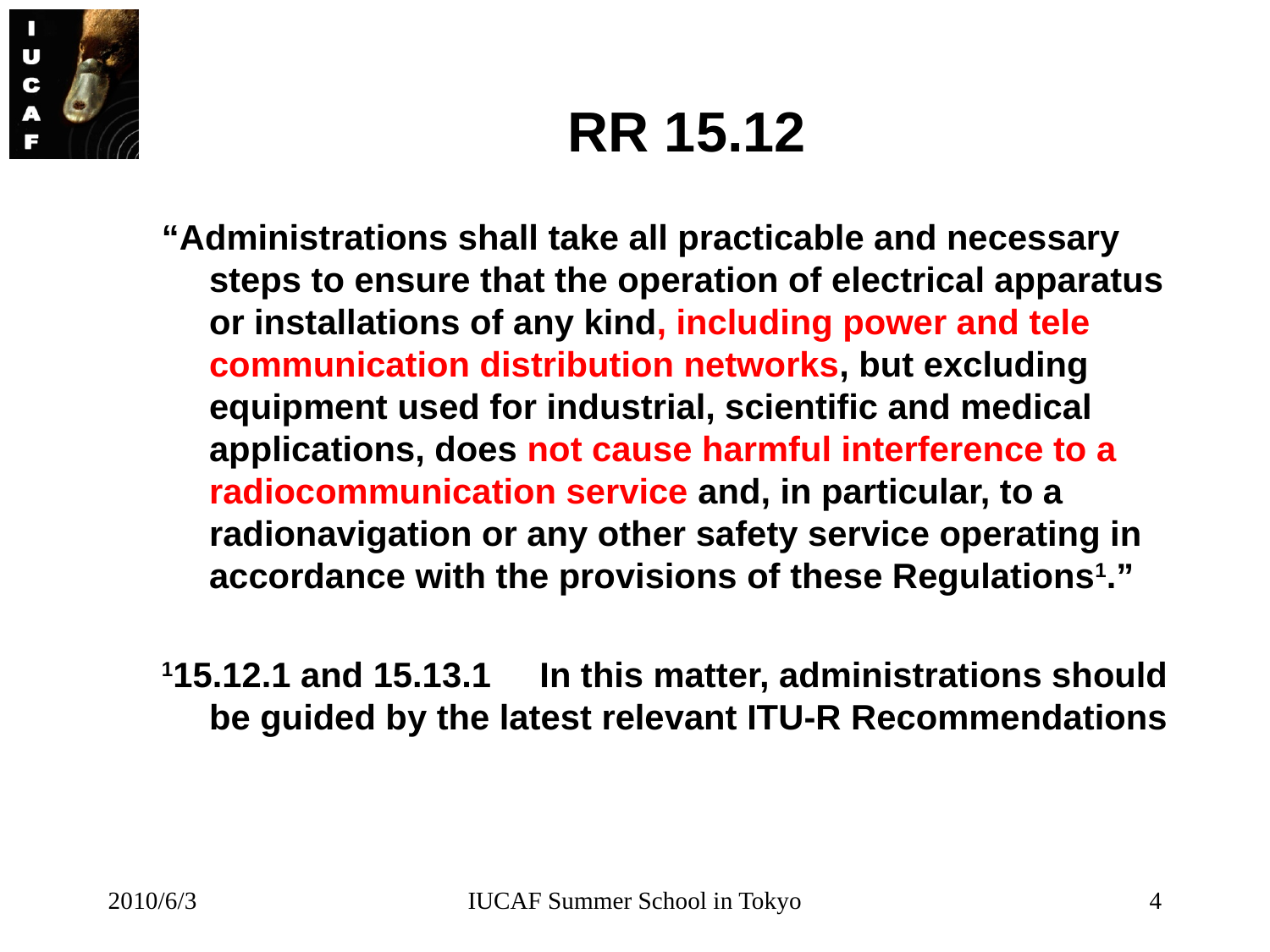

# RR 15.12
“Administrations shall take all practicable and necessary steps to ensure that the operation of electrical apparatus or installations of any kind, including power and tele­communication distribution networks, but excluding equipment used for industrial, scientific and medical applications, does not cause harmful interference to a radiocommunication service and, in particular, to a radionavigation or any other safety service operating in accordance with the provisions of these Regulations1.”

115.12.1 and 15.13.1     In this matter, administrations should be guided by the latest relevant ITU-R Recommendations
2010/6/3
IUCAF Summer School in Tokyo
4